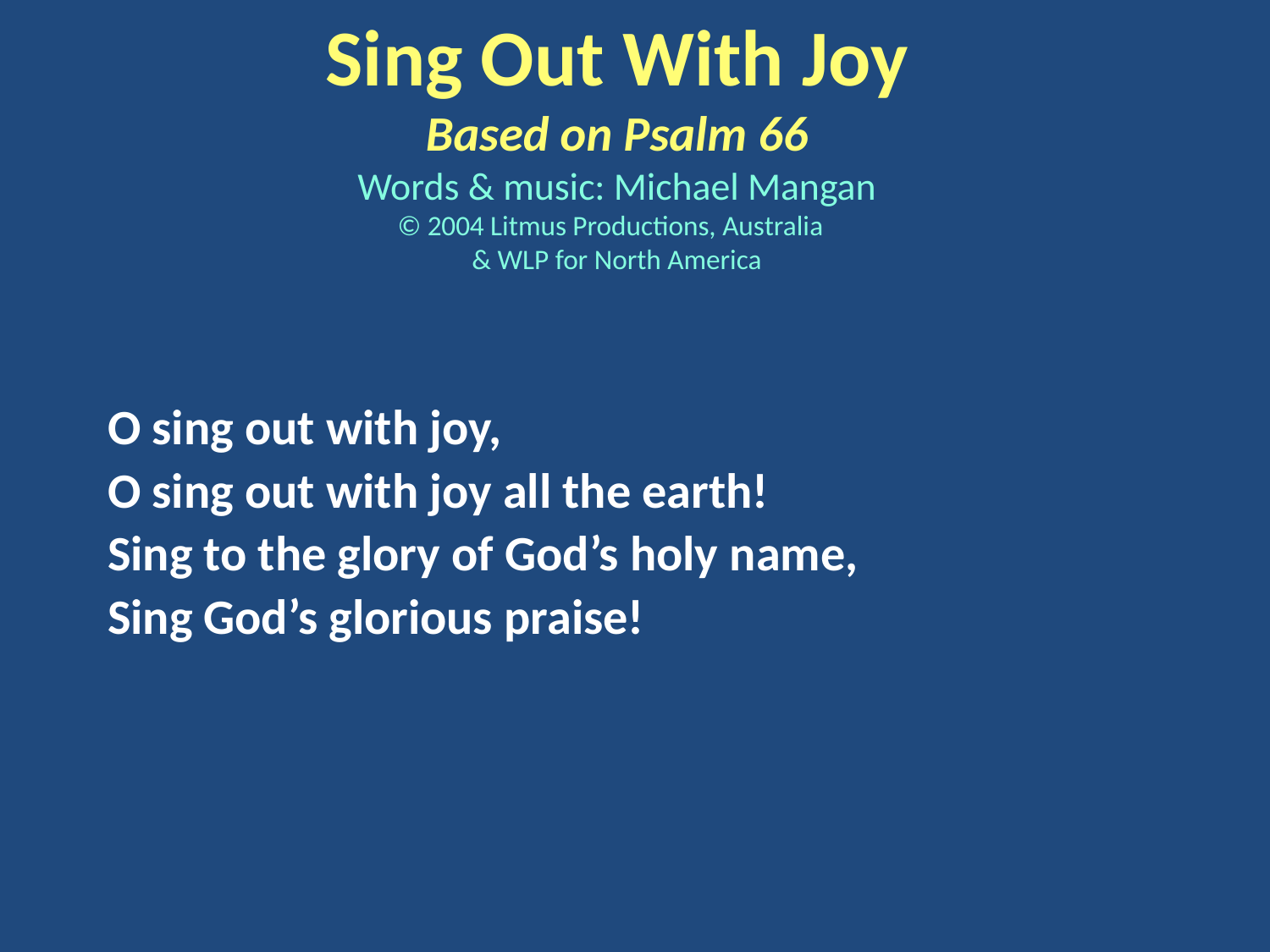

Sing Out With Joy
Based on Psalm 66
Words & music: Michael Mangan
© 2004 Litmus Productions, Australia
& WLP for North America
O sing out with joy,
O sing out with joy all the earth!
Sing to the glory of God’s holy name,
Sing God’s glorious praise!